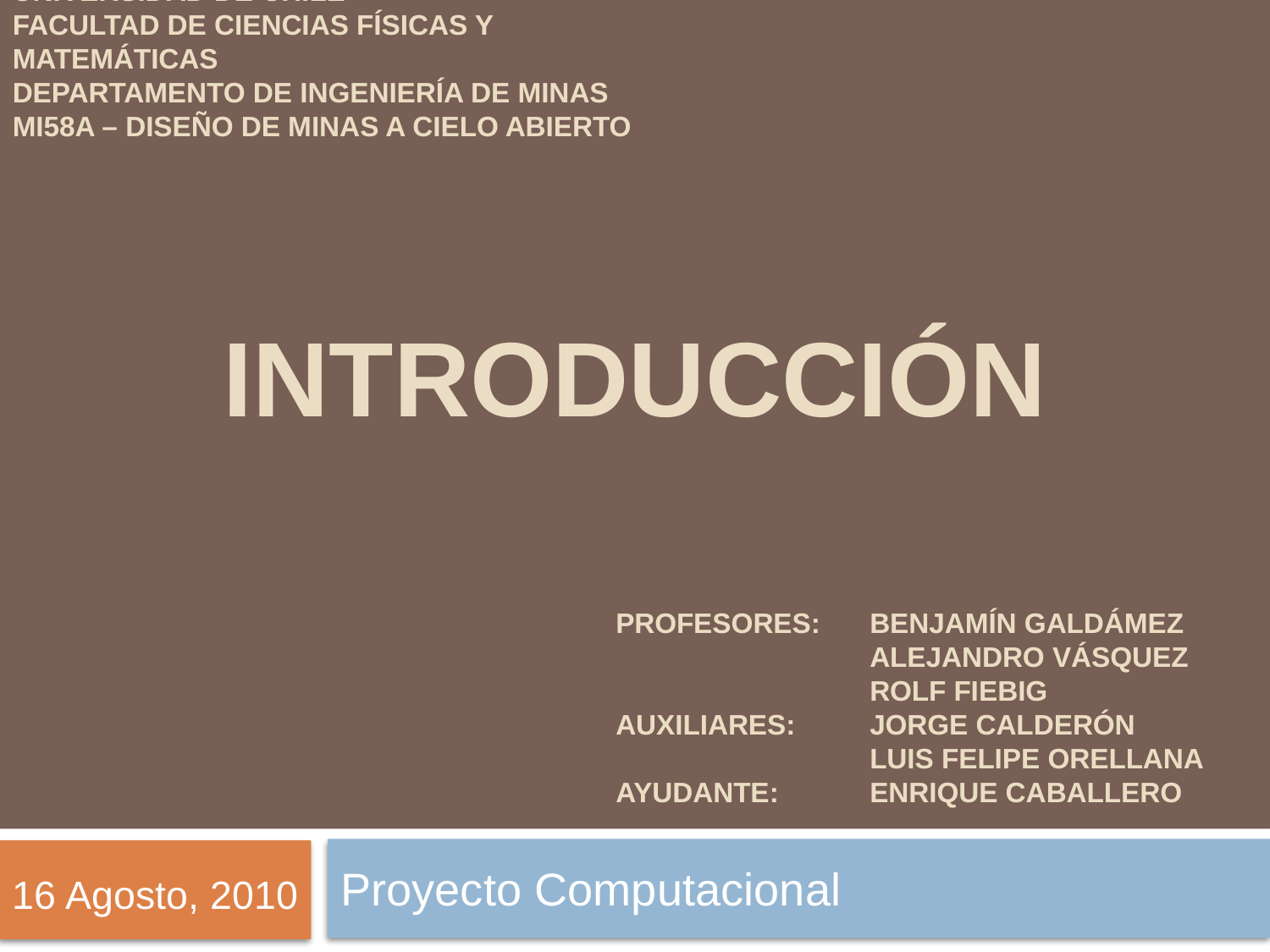

Universidad de Chile
Facultad de Ciencias Físicas y Matemáticas
Departamento de Ingeniería de Minas
MI58A – Diseño de Minas a Cielo Abierto
Introducción
Profesores:	Benjamín Galdámez
		Alejandro Vásquez
		Rolf Fiebig
Auxiliares:	Jorge Calderón
		Luis Felipe Orellana
Ayudante:	Enrique Caballero
Proyecto Computacional
16 Agosto, 2010